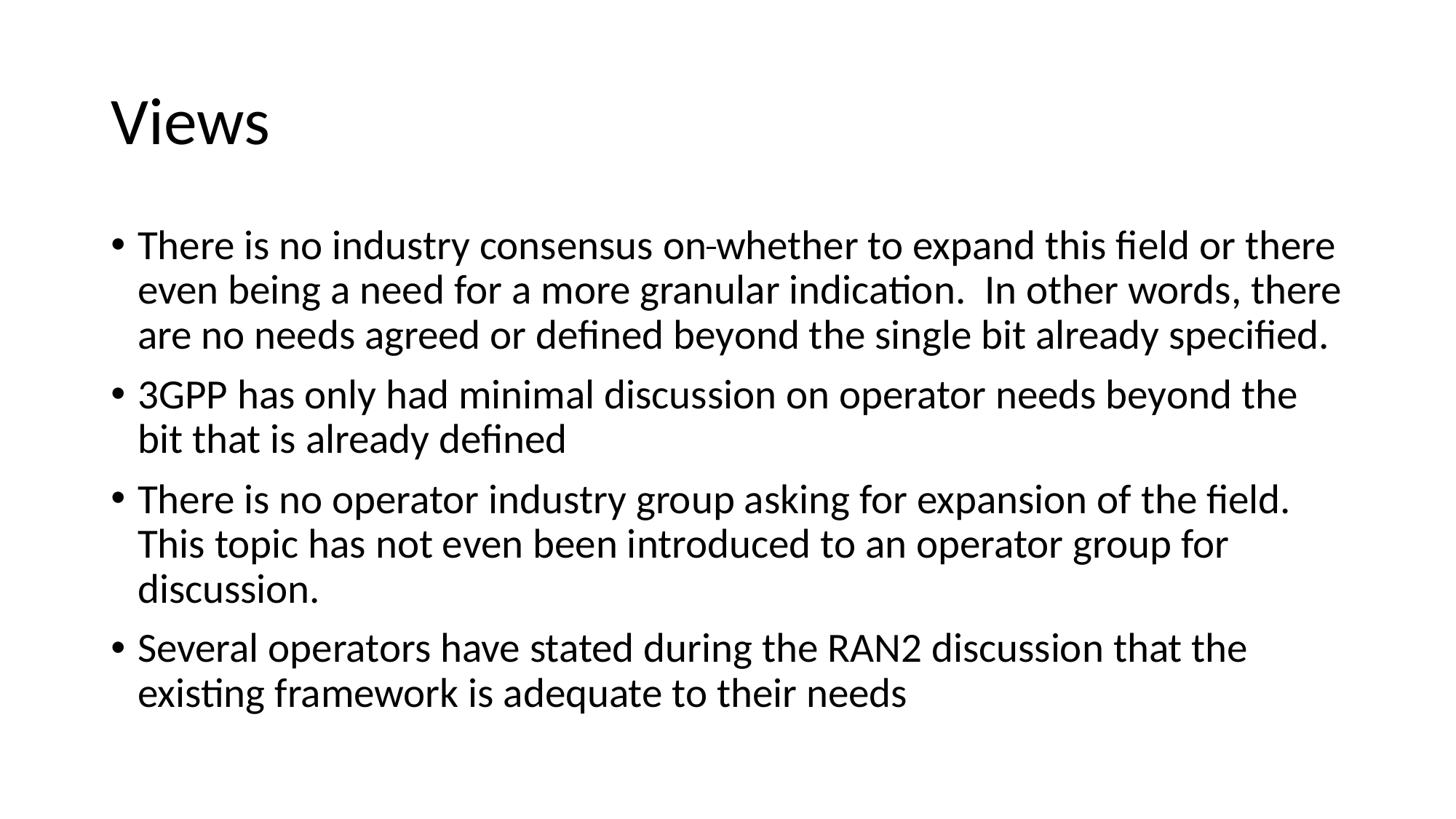

# Views
There is no industry consensus on whether to expand this field or there even being a need for a more granular indication.  In other words, there are no needs agreed or defined beyond the single bit already specified.
3GPP has only had minimal discussion on operator needs beyond the bit that is already defined
There is no operator industry group asking for expansion of the field.  This topic has not even been introduced to an operator group for discussion.
Several operators have stated during the RAN2 discussion that the existing framework is adequate to their needs